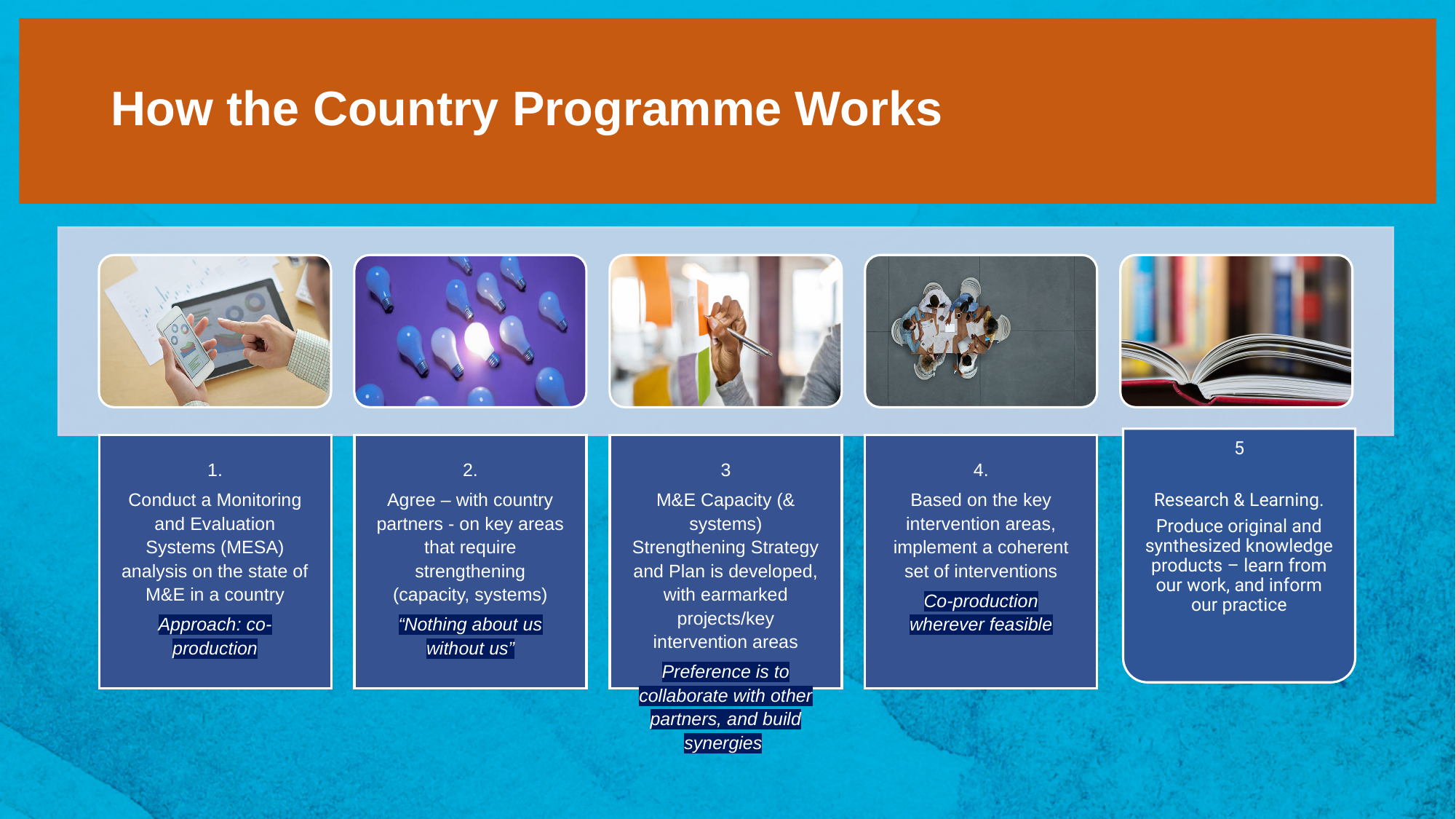

# How the Country Programme Works
1.
Conduct a Monitoring and Evaluation Systems (MESA) analysis on the state of M&E in a country
Approach: co-production
2.
Agree – with country partners - on key areas that require strengthening (capacity, systems)
“Nothing about us without us”
3
M&E Capacity (& systems) Strengthening Strategy and Plan is developed, with earmarked projects/key intervention areas
Preference is to collaborate with other partners, and build synergies
4.
Based on the key intervention areas, implement a coherent set of interventions
Co-production wherever feasible
5

Research & Learning.
Produce original and synthesized knowledge products – learn from our work, and inform our practice